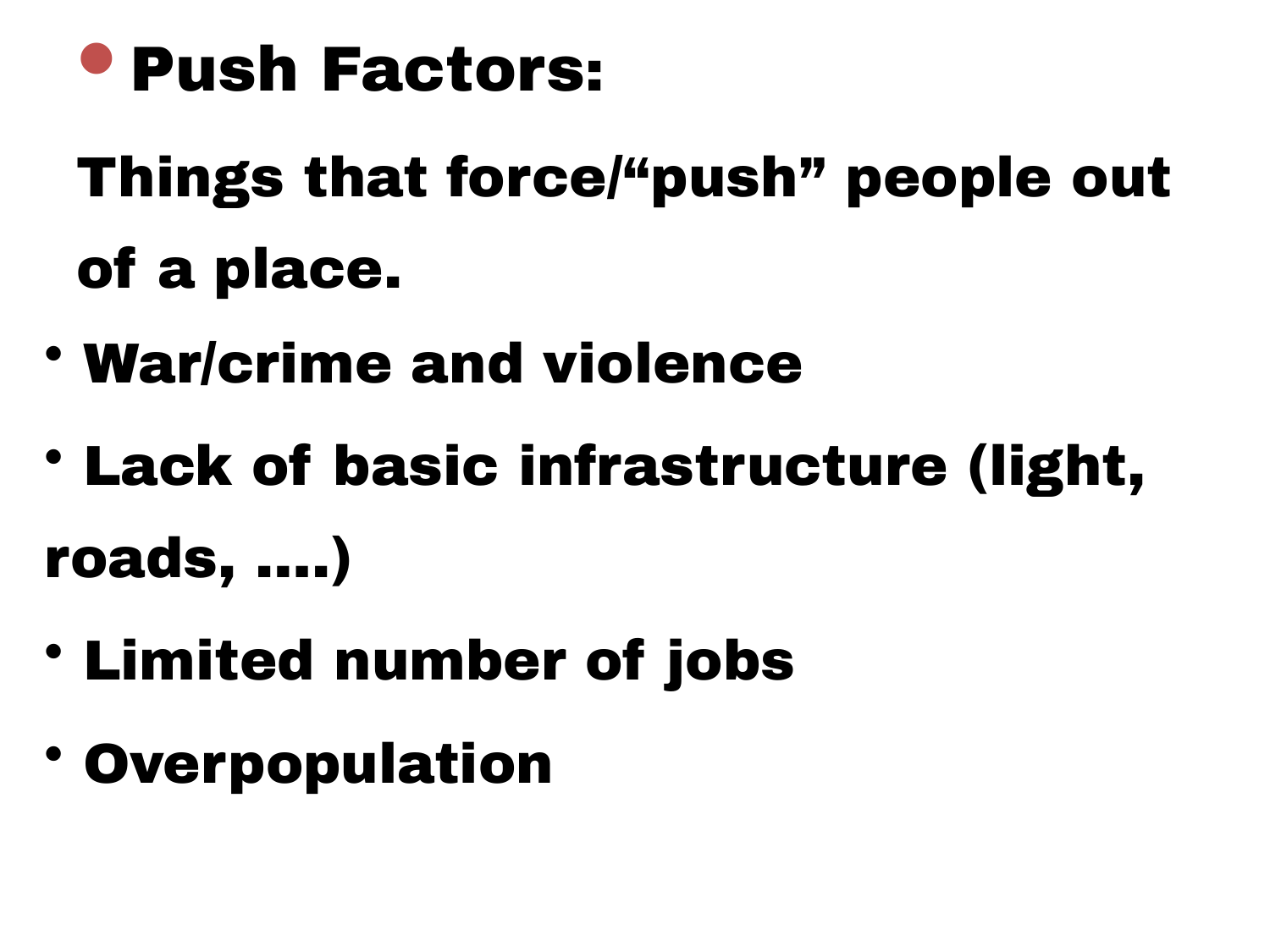

Push Factors:
Things that force/“push” people out of a place.

 War/crime and violence
 Lack of basic infrastructure (light, roads, ….)
 Limited number of jobs
 Overpopulation